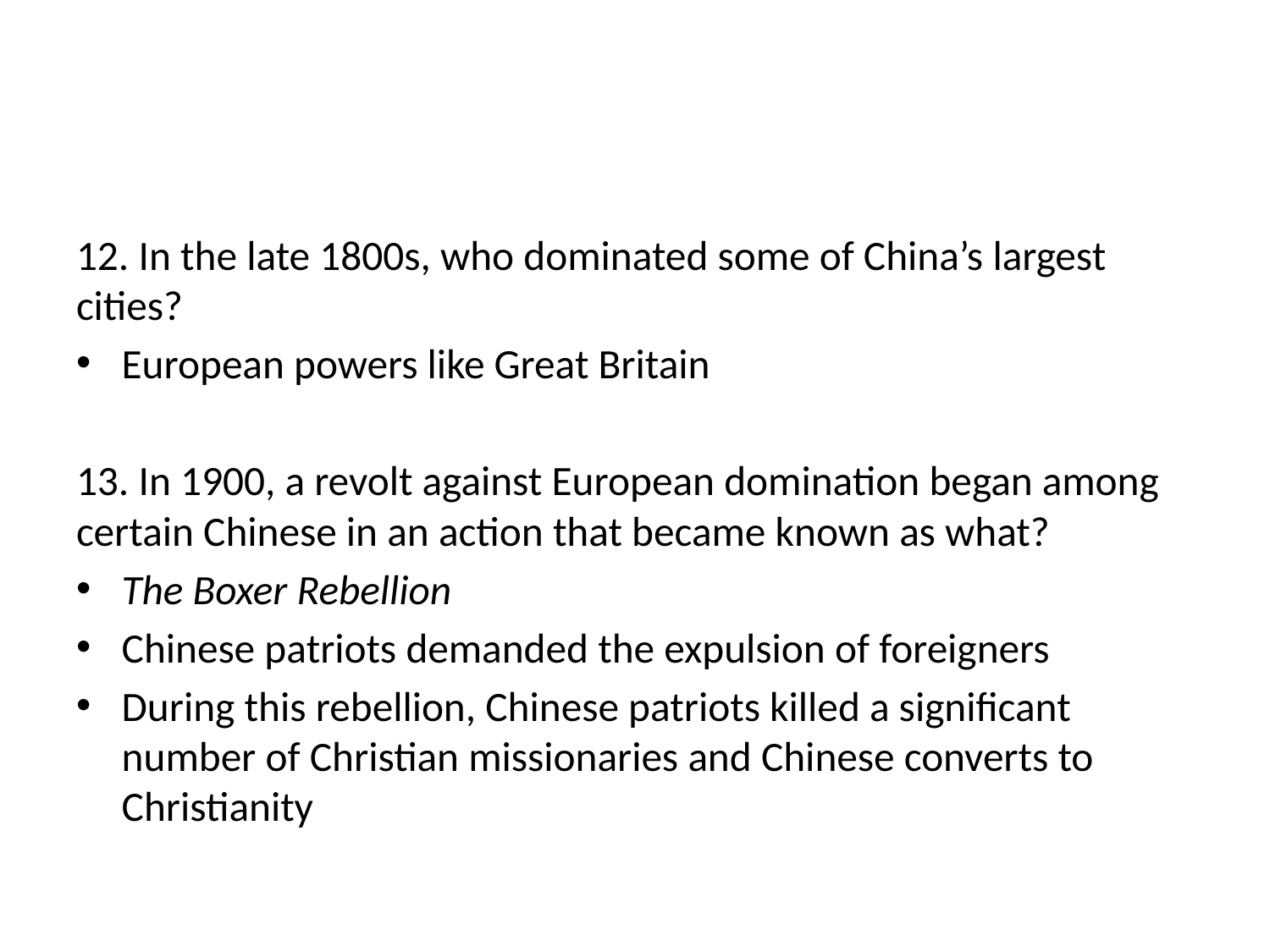

#
12. In the late 1800s, who dominated some of China’s largest cities?
European powers like Great Britain

13. In 1900, a revolt against European domination began among certain Chinese in an action that became known as what?
The Boxer Rebellion
Chinese patriots demanded the expulsion of foreigners
During this rebellion, Chinese patriots killed a significant number of Christian missionaries and Chinese converts to Christianity